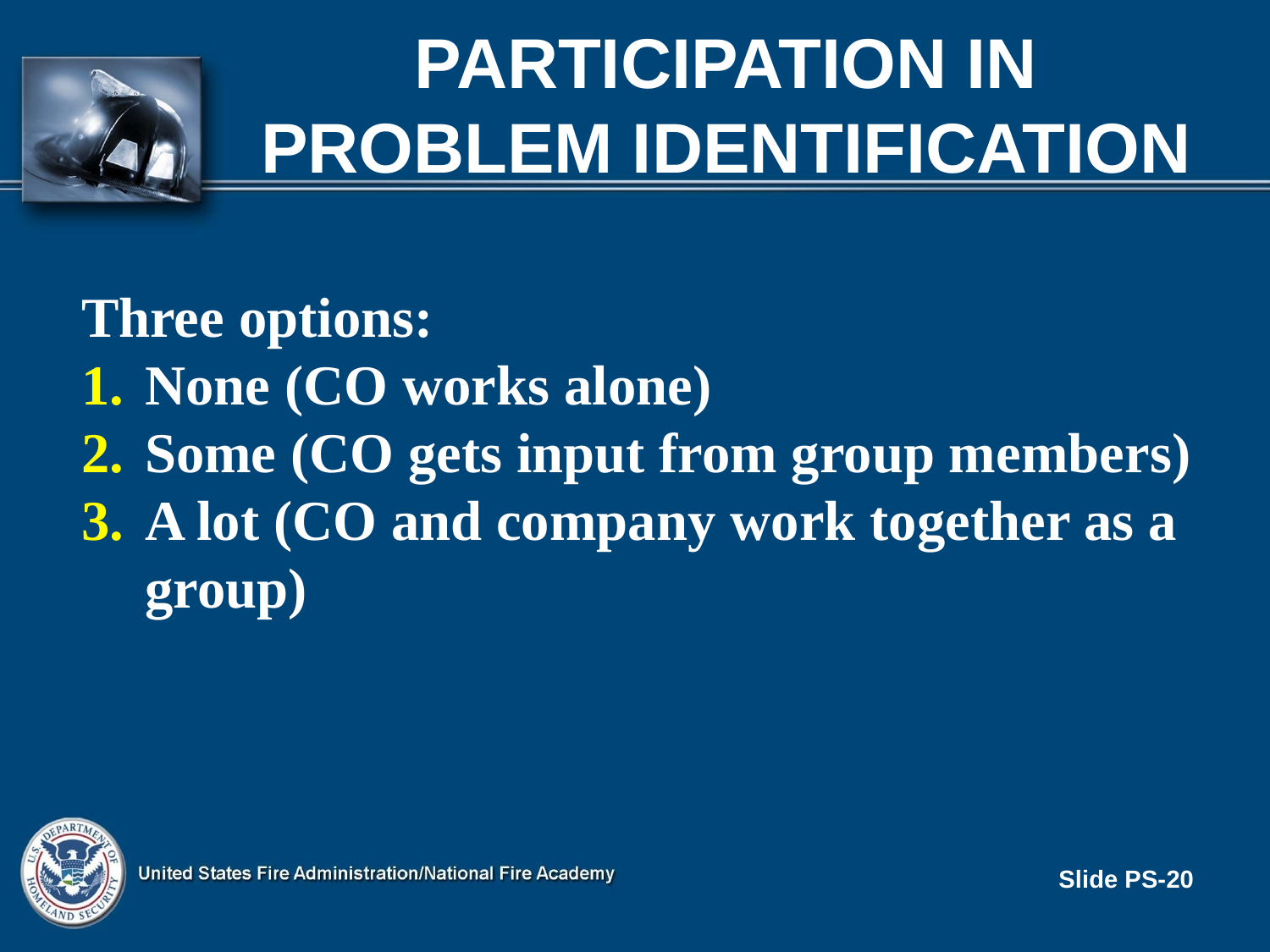

# PARTICIPATION IN PROBLEM IDENTIFICATION
Three options:
1.	None (CO works alone)
2.	Some (CO gets input from group members)
3.	A lot (CO and company work together as a group)
Slide PS-20